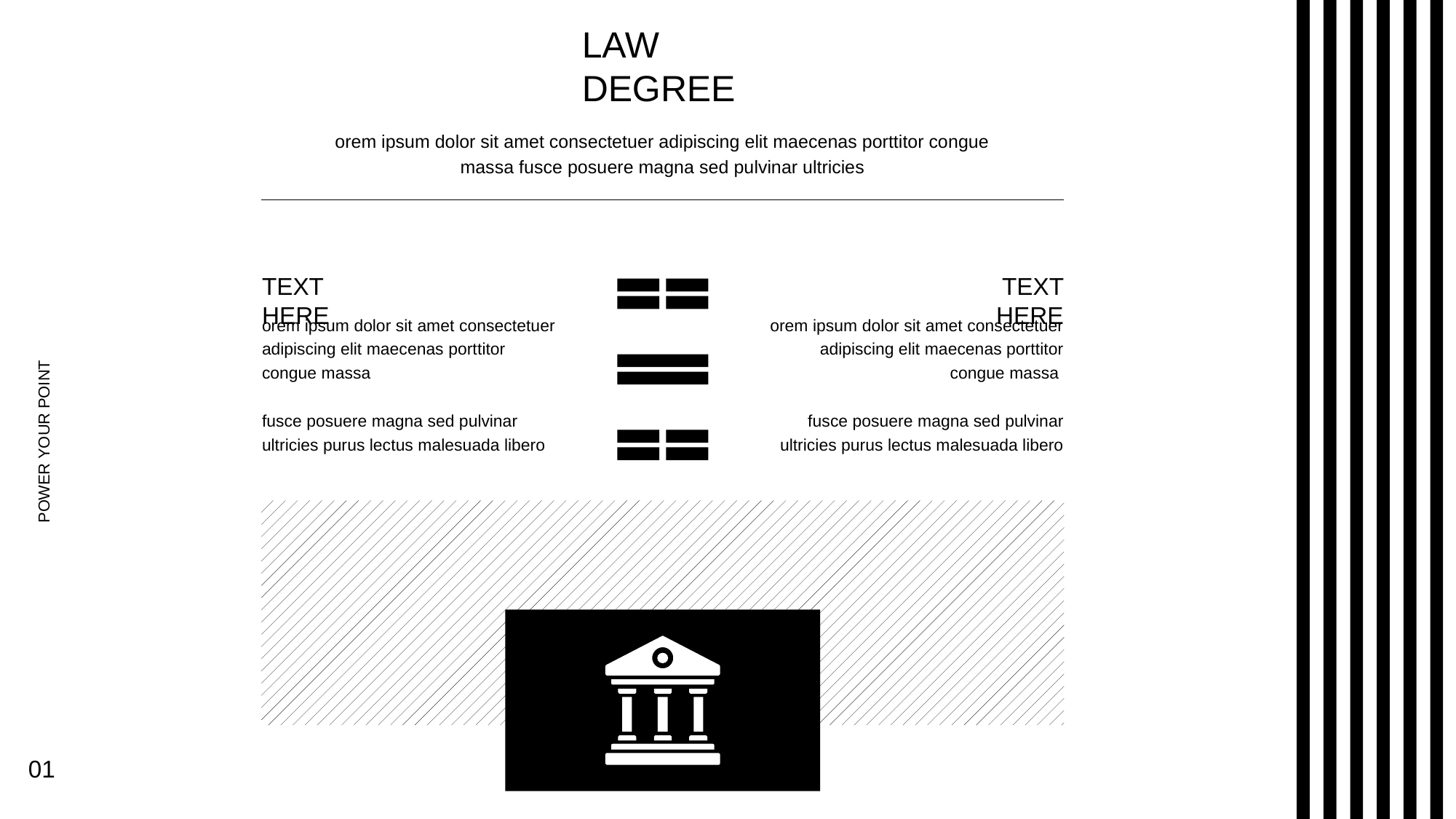

LAW DEGREE
orem ipsum dolor sit amet consectetuer adipiscing elit maecenas porttitor congue massa fusce posuere magna sed pulvinar ultricies
TEXT HERE
TEXT HERE

orem ipsum dolor sit amet consectetuer adipiscing elit maecenas porttitor congue massa

fusce posuere magna sed pulvinar ultricies purus lectus malesuada libero
orem ipsum dolor sit amet consectetuer adipiscing elit maecenas porttitor congue massa

fusce posuere magna sed pulvinar ultricies purus lectus malesuada libero
POWER YOUR POINT

01